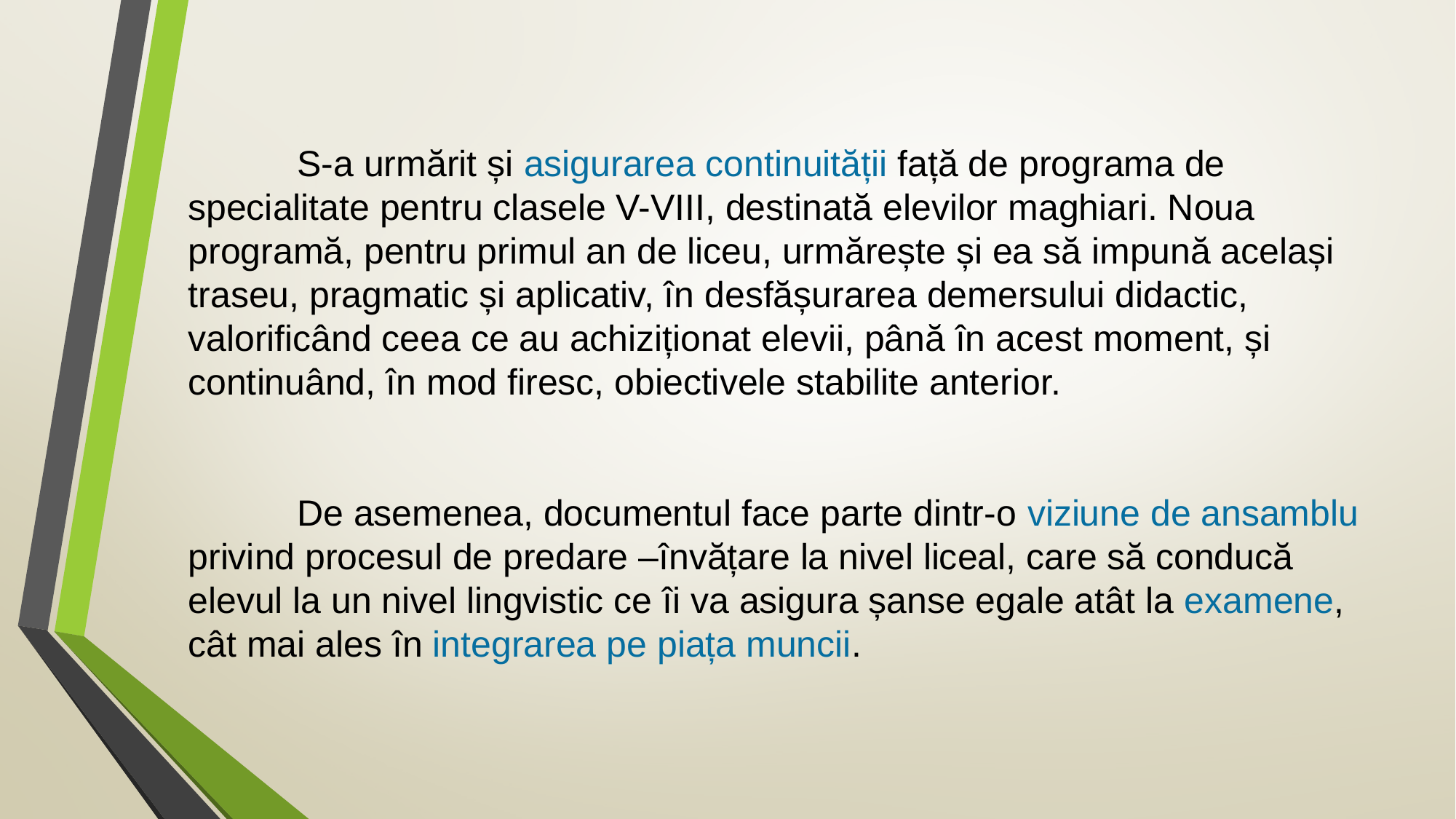

# S-a urmărit și asigurarea continuității față de programa de specialitate pentru clasele V-VIII, destinată elevilor maghiari. Noua programă, pentru primul an de liceu, urmărește și ea să impună același traseu, pragmatic și aplicativ, în desfășurarea demersului didactic, valorificând ceea ce au achiziționat elevii, până în acest moment, și continuând, în mod firesc, obiectivele stabilite anterior. De asemenea, documentul face parte dintr-o viziune de ansamblu privind procesul de predare –învățare la nivel liceal, care să conducă elevul la un nivel lingvistic ce îi va asigura șanse egale atât la examene, cât mai ales în integrarea pe piața muncii.